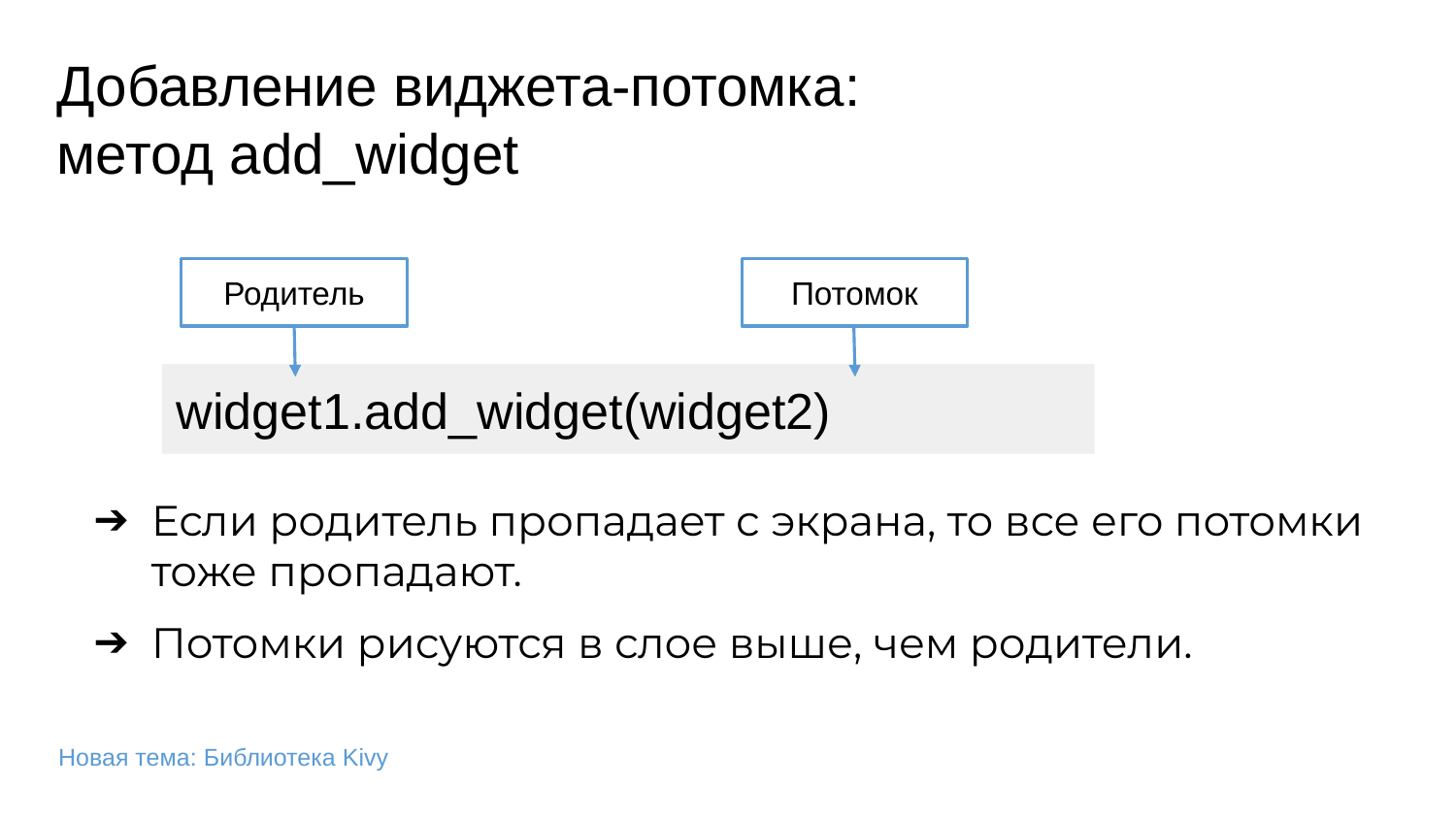

Добавление виджета-потомка:
метод add_widget
Родитель
Потомок
widget1.add_widget(widget2)
Если родитель пропадает с экрана, то все его потомки тоже пропадают.
Потомки рисуются в слое выше, чем родители.
Новая тема: Библиотека Kivy